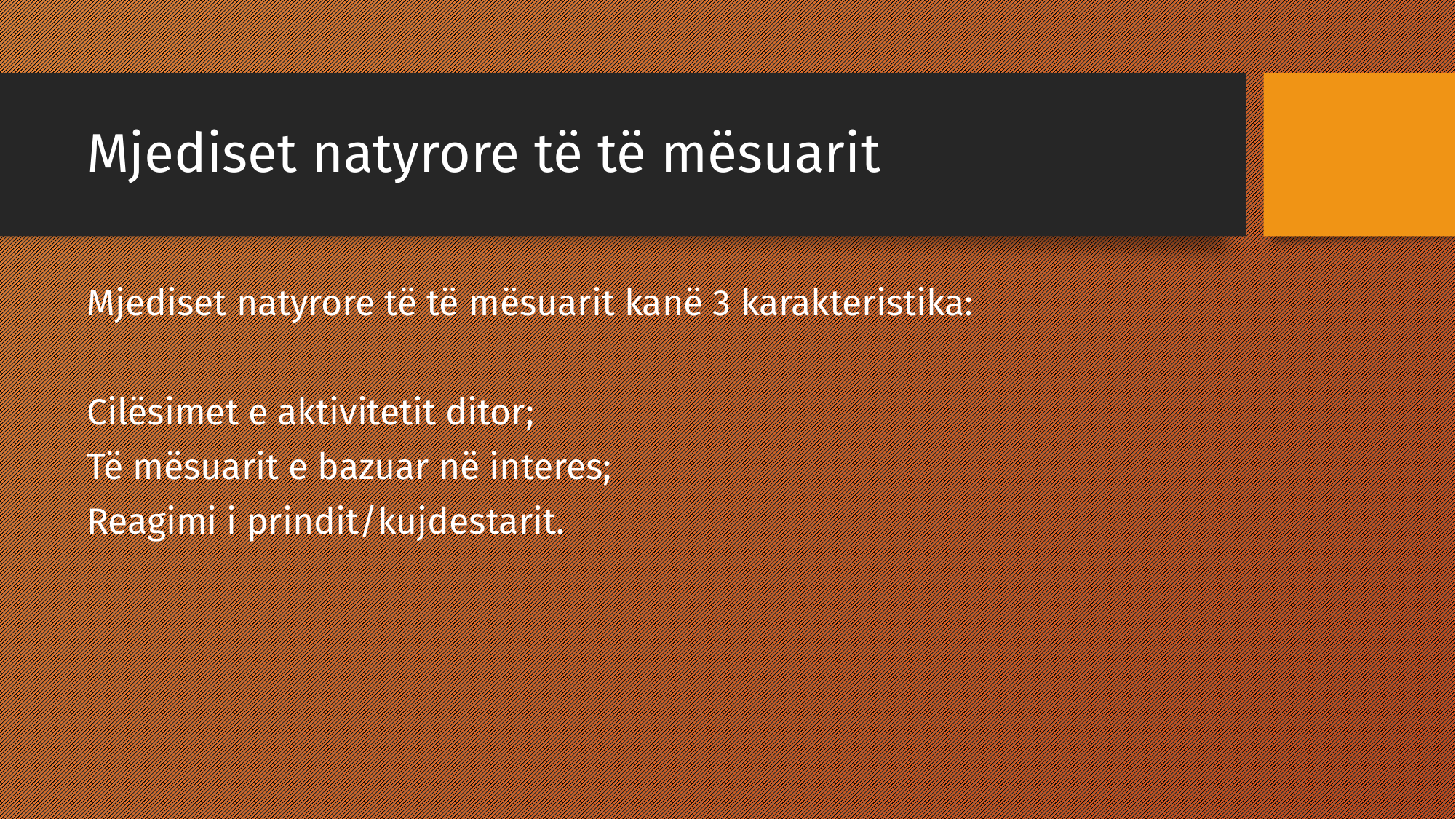

# Mjediset natyrore të të mësuarit
Mjediset natyrore të të mësuarit kanë 3 karakteristika:

Cilësimet e aktivitetit ditor;
Të mësuarit e bazuar në interes;
Reagimi i prindit/kujdestarit.